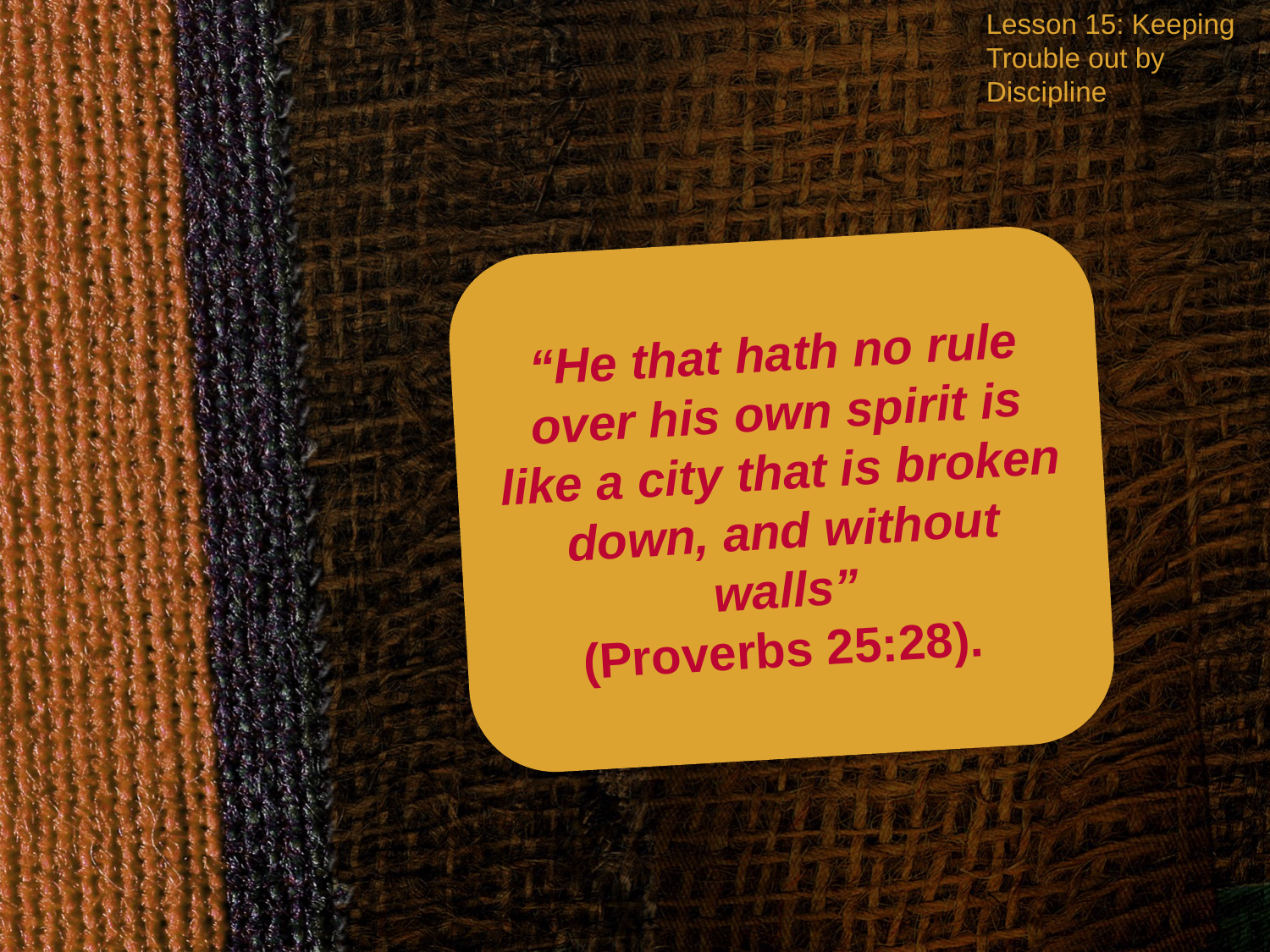

Lesson 15: Keeping Trouble out by Discipline

“He that hath no rule over his own spirit is like a city that is broken down, and without walls”
(Proverbs 25:28).